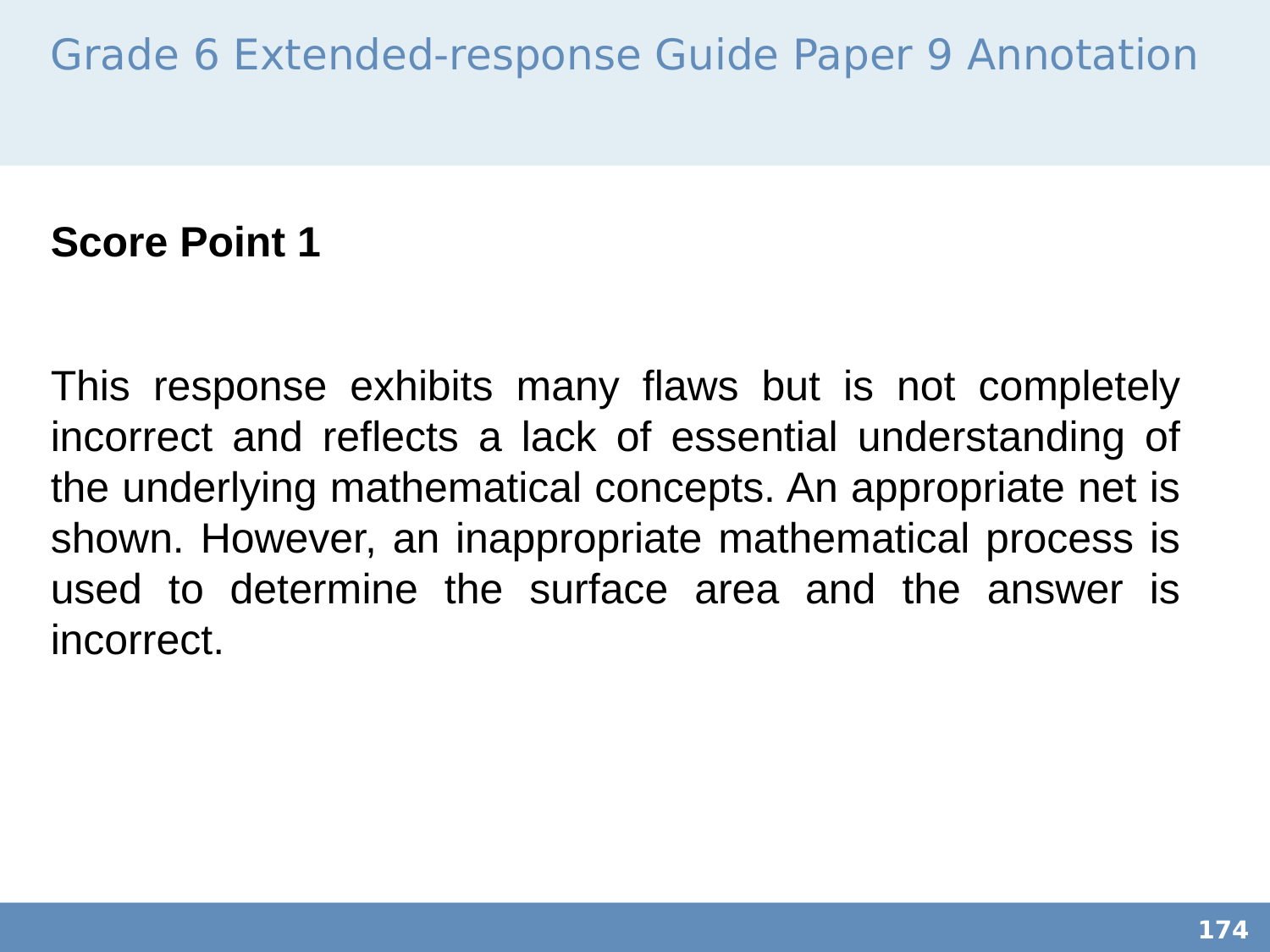

# Grade 6 Extended-response Guide Paper 9 Annotation
Score Point 1

This response exhibits many flaws but is not completely incorrect and reflects a lack of essential understanding of the underlying mathematical concepts. An appropriate net is shown. However, an inappropriate mathematical process is used to determine the surface area and the answer is incorrect.
174